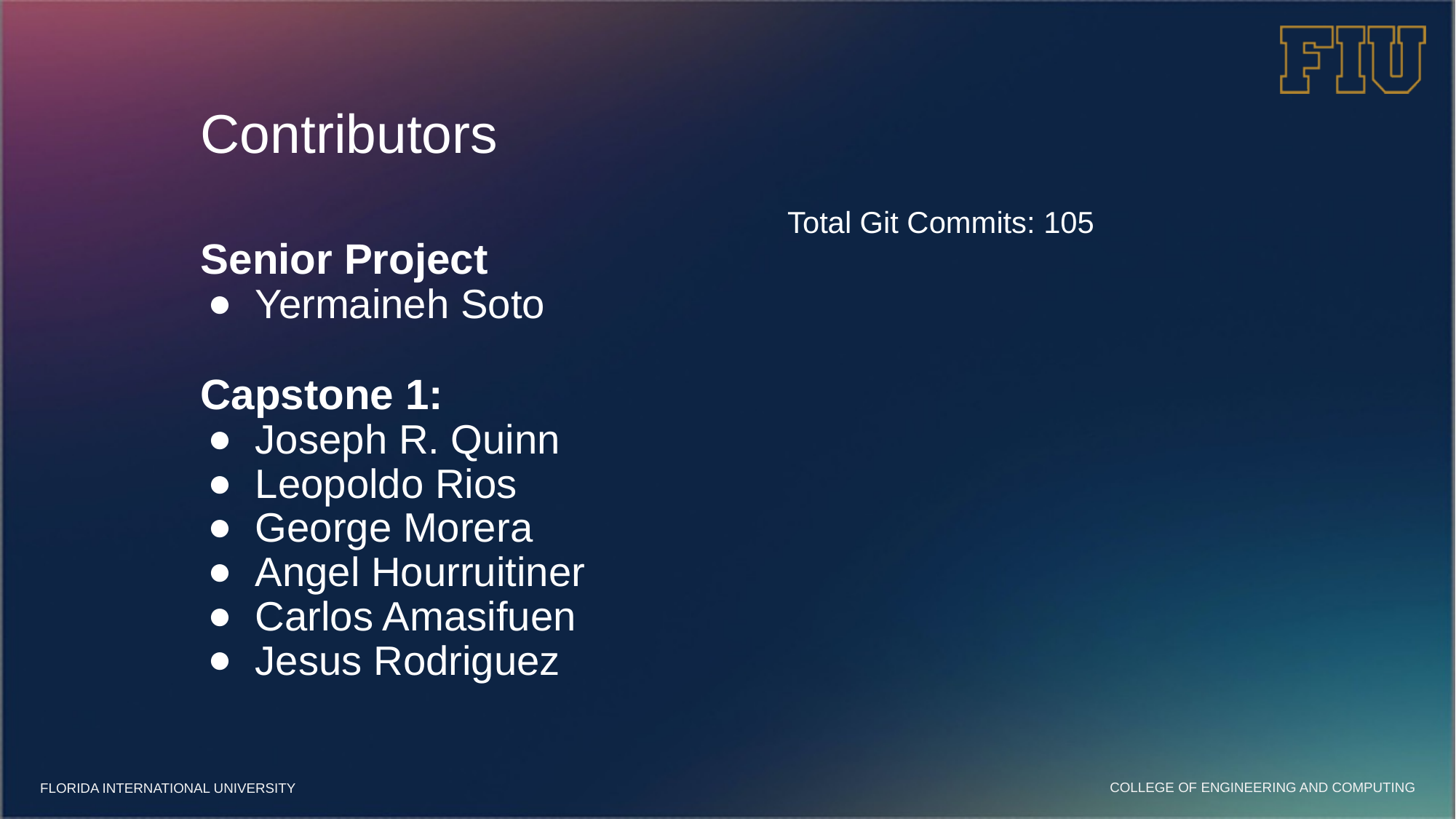

# Contributors
Total Git Commits: 105
Senior Project
Yermaineh Soto

Capstone 1:
Joseph R. Quinn
Leopoldo Rios
George Morera
Angel Hourruitiner
Carlos Amasifuen
Jesus Rodriguez